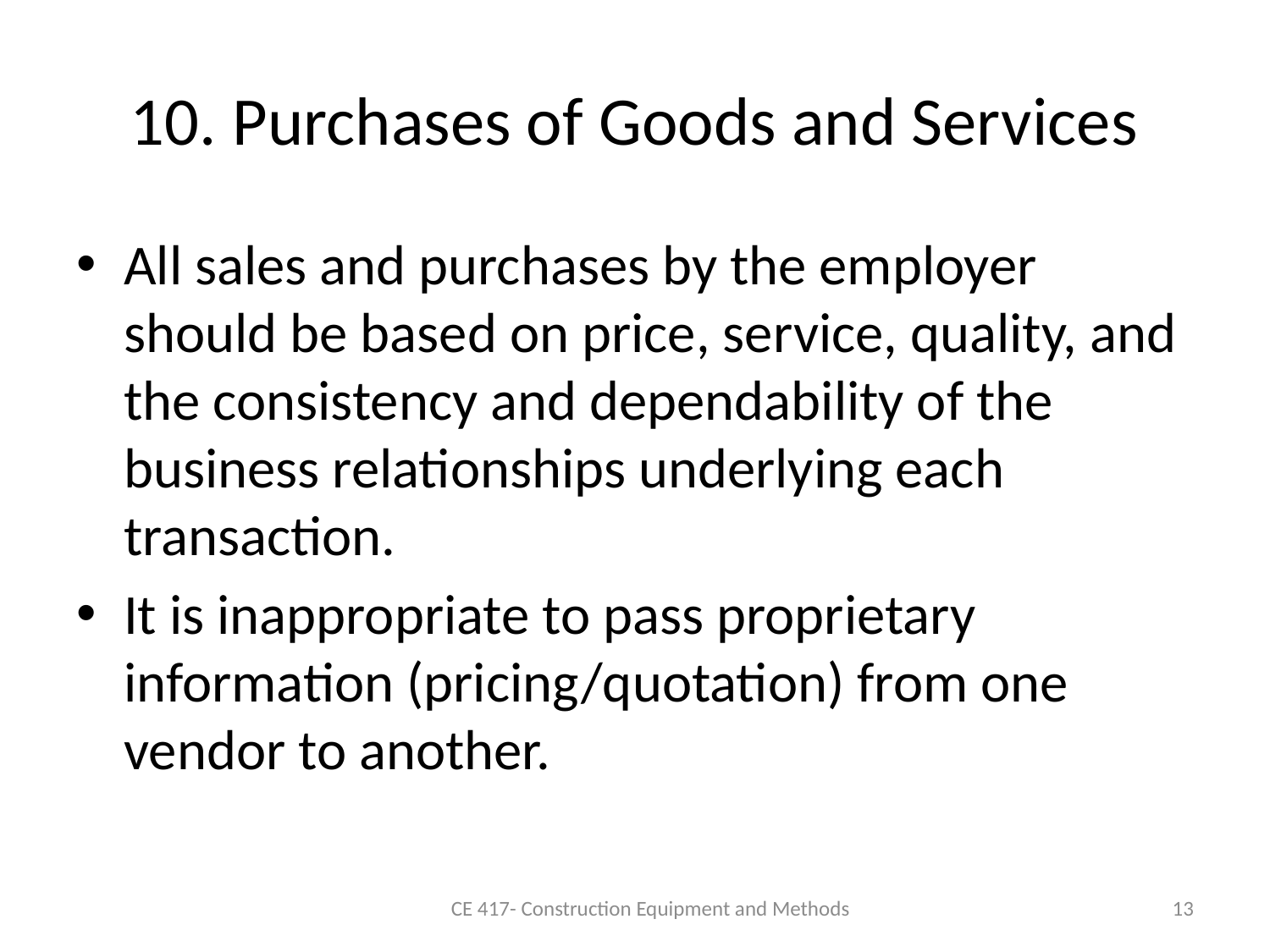

# 10. Purchases of Goods and Services
All sales and purchases by the employer should be based on price, service, quality, and the consistency and dependability of the business relationships underlying each transaction.
It is inappropriate to pass proprietary information (pricing/quotation) from one vendor to another.
CE 417- Construction Equipment and Methods
13